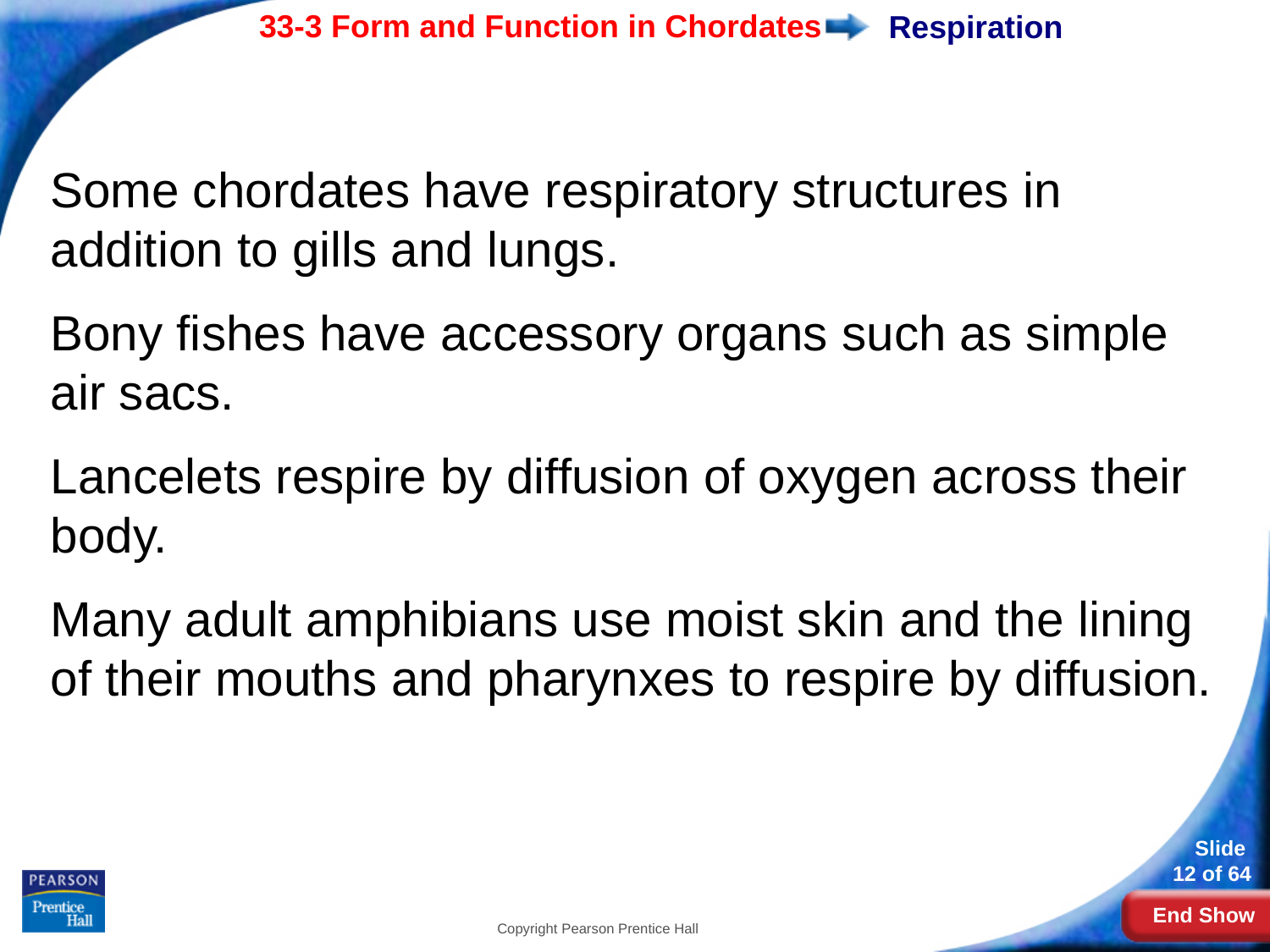

# Respiration
Some chordates have respiratory structures in addition to gills and lungs.
Bony fishes have accessory organs such as simple air sacs.
Lancelets respire by diffusion of oxygen across their body.
Many adult amphibians use moist skin and the lining of their mouths and pharynxes to respire by diffusion.
Copyright Pearson Prentice Hall